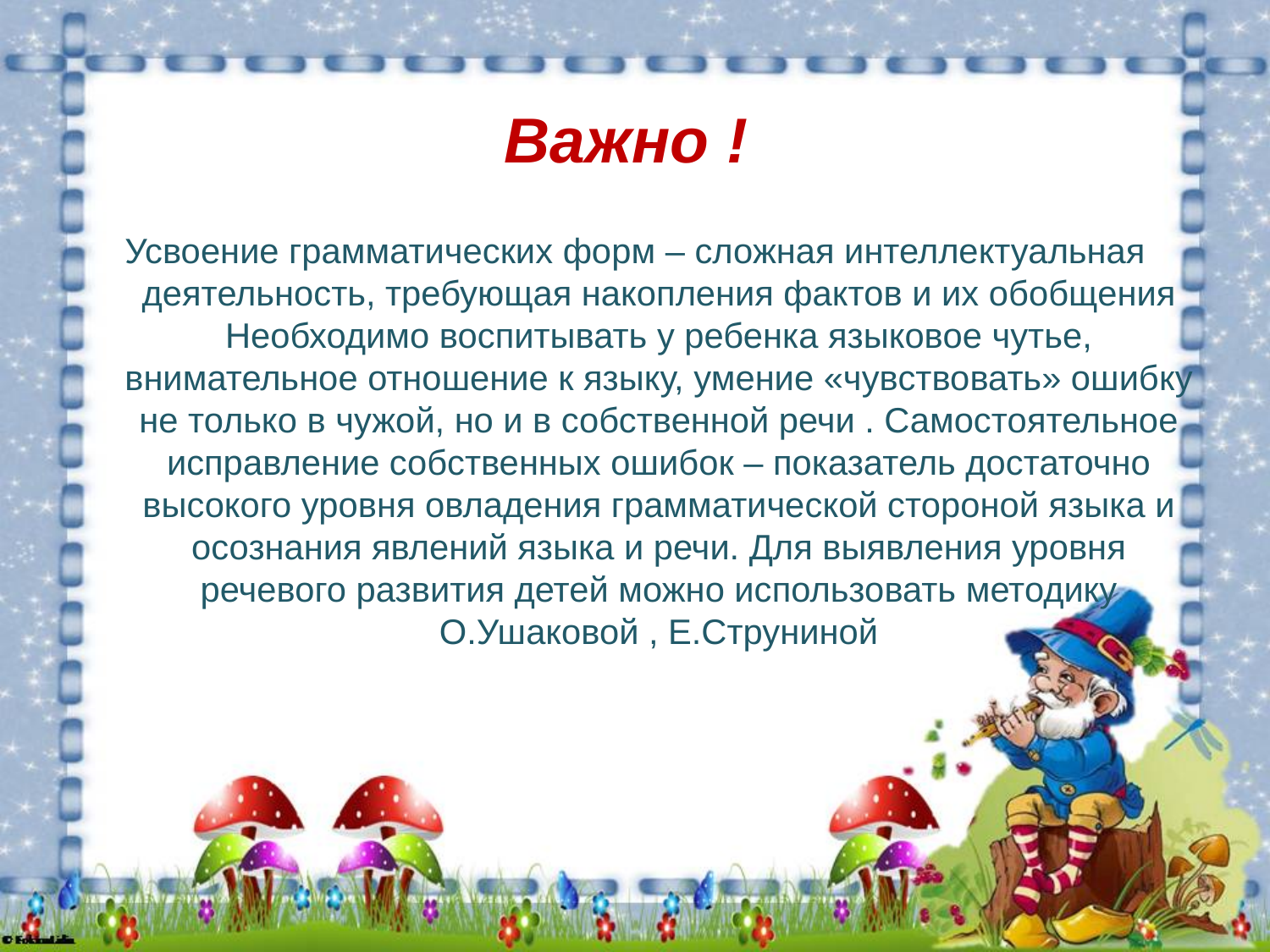

# Важно !
Усвоение грамматических форм – сложная интеллектуальная деятельность, требующая накопления фактов и их обобщения Необходимо воспитывать у ребенка языковое чутье, внимательное отношение к языку, умение «чувствовать» ошибку не только в чужой, но и в собственной речи . Самостоятельное исправление собственных ошибок – показатель достаточно высокого уровня овладения грамматической стороной языка и осознания явлений языка и речи. Для выявления уровня речевого развития детей можно использовать методику О.Ушаковой , Е.Струниной